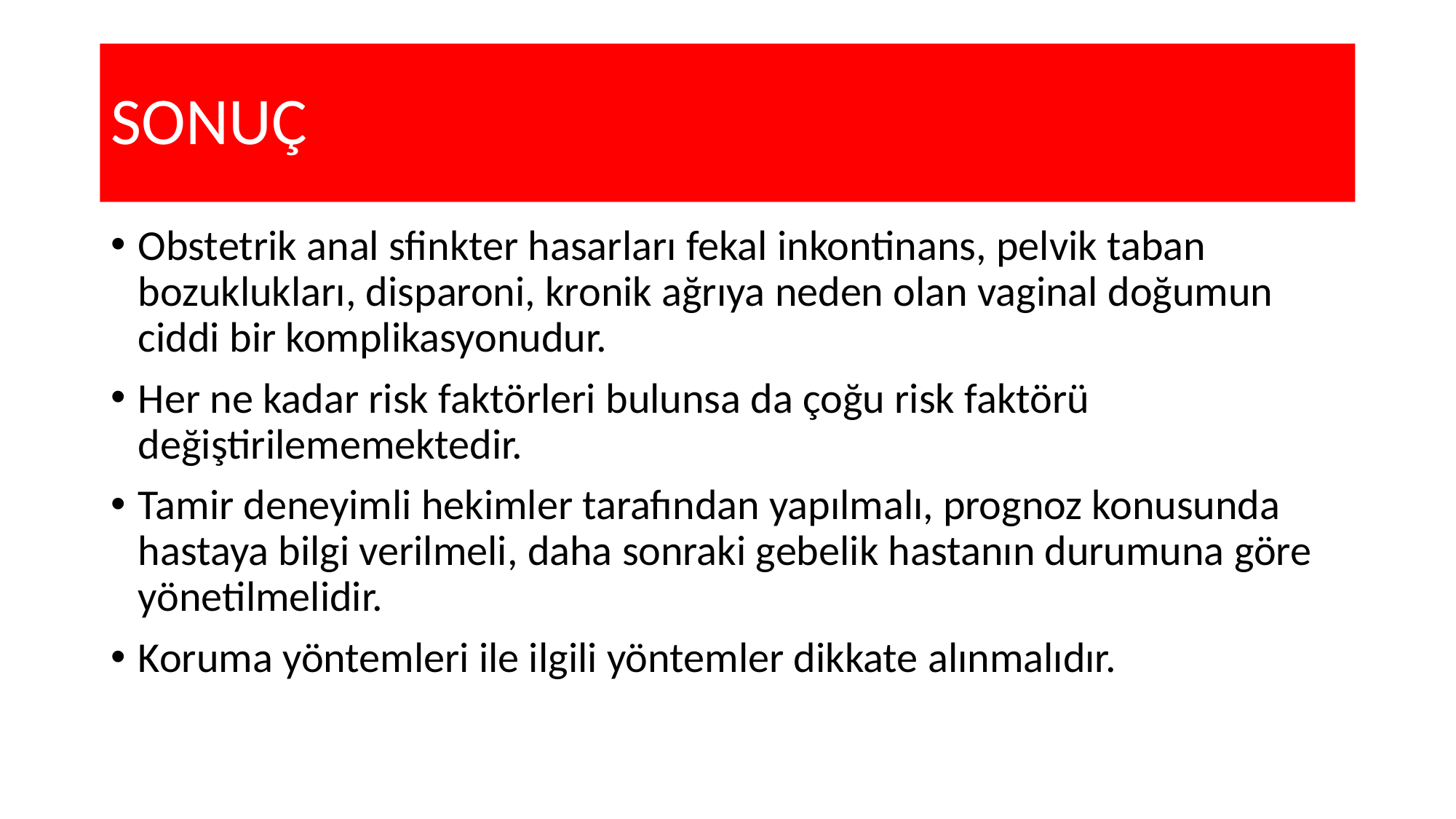

# SONUÇ
Obstetrik anal sfinkter hasarları fekal inkontinans, pelvik taban bozuklukları, disparoni, kronik ağrıya neden olan vaginal doğumun ciddi bir komplikasyonudur.
Her ne kadar risk faktörleri bulunsa da çoğu risk faktörü değiştirilememektedir.
Tamir deneyimli hekimler tarafından yapılmalı, prognoz konusunda hastaya bilgi verilmeli, daha sonraki gebelik hastanın durumuna göre yönetilmelidir.
Koruma yöntemleri ile ilgili yöntemler dikkate alınmalıdır.